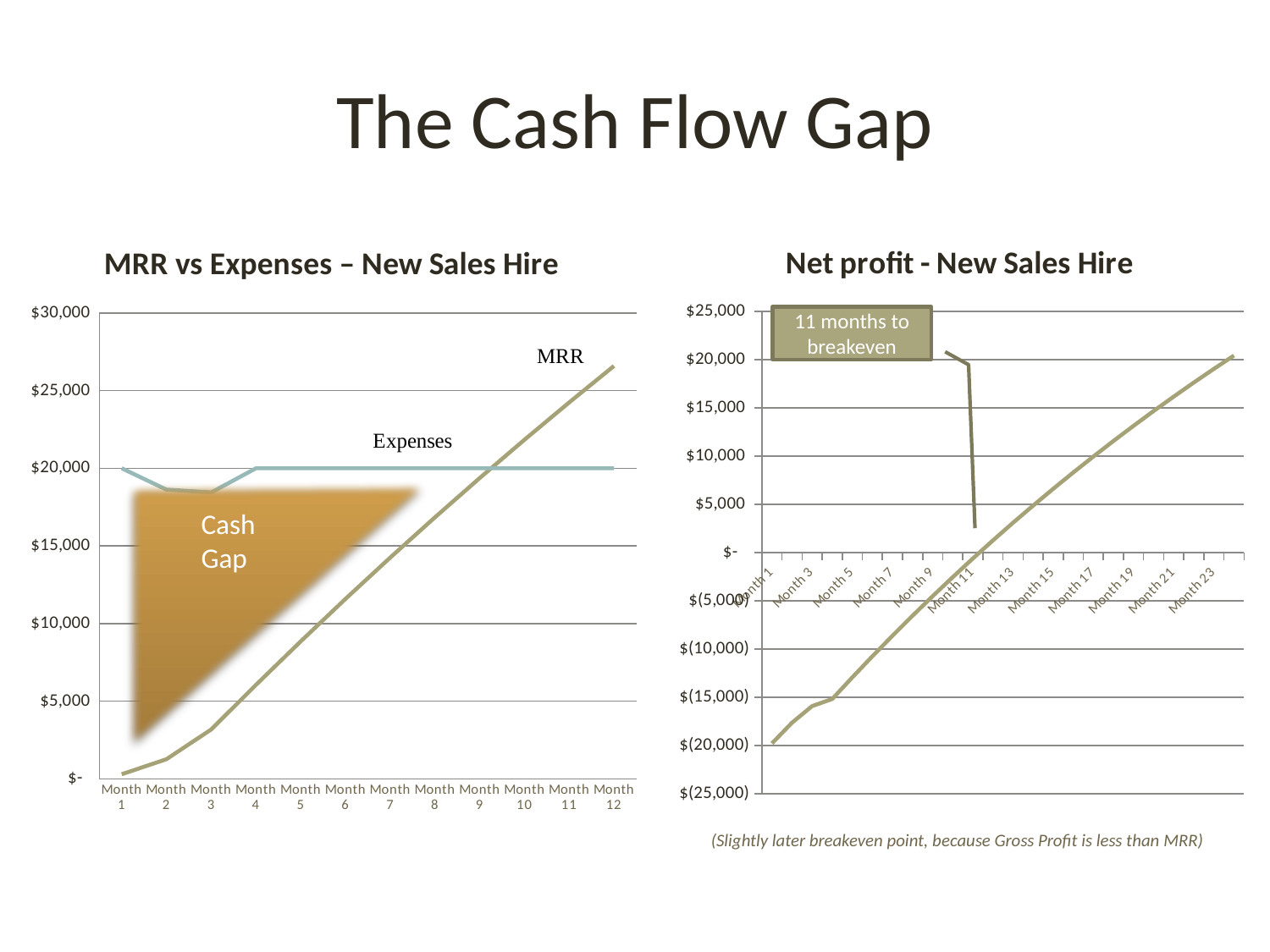

# The Cash Flow Gap

### Chart: Net profit - New Sales Hire

| Category | Net profit |
|---|---|
| Month 1 | -19763.88888888889 |
| Month 2 | -17615.625 |
| Month 3 | -15899.19270833333 |
| Month 4 | -15159.976779513889 |
| Month 5 | -12919.866248914932 |
| Month 6 | -10735.758481580948 |
| Month 7 | -8606.253408430312 |
| Month 8 | -6529.985962108443 |
| Month 9 | -4505.625201944622 |
| Month 10 | -2531.873460784893 |
| Month 11 | -607.4655131541622 |
| Month 12 | 1268.8322357858015 |
| Month 13 | 3098.2225410022693 |
| Month 14 | 4881.878088588321 |
| Month 15 | 6620.942247484723 |
| Month 16 | 8316.529802408717 |
| Month 17 | 9969.72766845961 |
| Month 18 | 11581.595587859236 |
| Month 19 | 13153.16680927387 |
| Month 20 | 14685.448750153133 |
| Month 21 | 16179.423642510417 |
| Month 22 | 17636.049162558767 |
| Month 23 | 19056.25904460591 |
| Month 24 | 20440.963679601875 |

### Chart: MRR vs Expenses – New Sales Hire

| Category | Total MRR (Billings) | Total Expenses |
|---|---|---|
| Month 1 | 295.1388888888889 | 20000.0 |
| Month 2 | 1261.71875 | 18625.0 |
| Month 3 | 3178.092447916667 | 18441.666666666664 |
| Month 4 | 6050.029025607639 | 20000.0 |
| Month 5 | 8850.167188856336 | 20000.0 |
| Month 6 | 11580.301898023816 | 20000.0 |
| Month 7 | 14242.183239462109 | 20000.0 |
| Month 8 | 16837.517547364445 | 20000.0 |
| Month 9 | 19367.96849756922 | 20000.0 |
| Month 10 | 21835.15817401888 | 20000.0 |
| Month 11 | 24240.668108557296 | 20000.0 |
| Month 12 | 26586.04029473225 | 20000.0 |
11 months to breakeven

Cash
Gap
(Slightly later breakeven point, because Gross Profit is less than MRR)